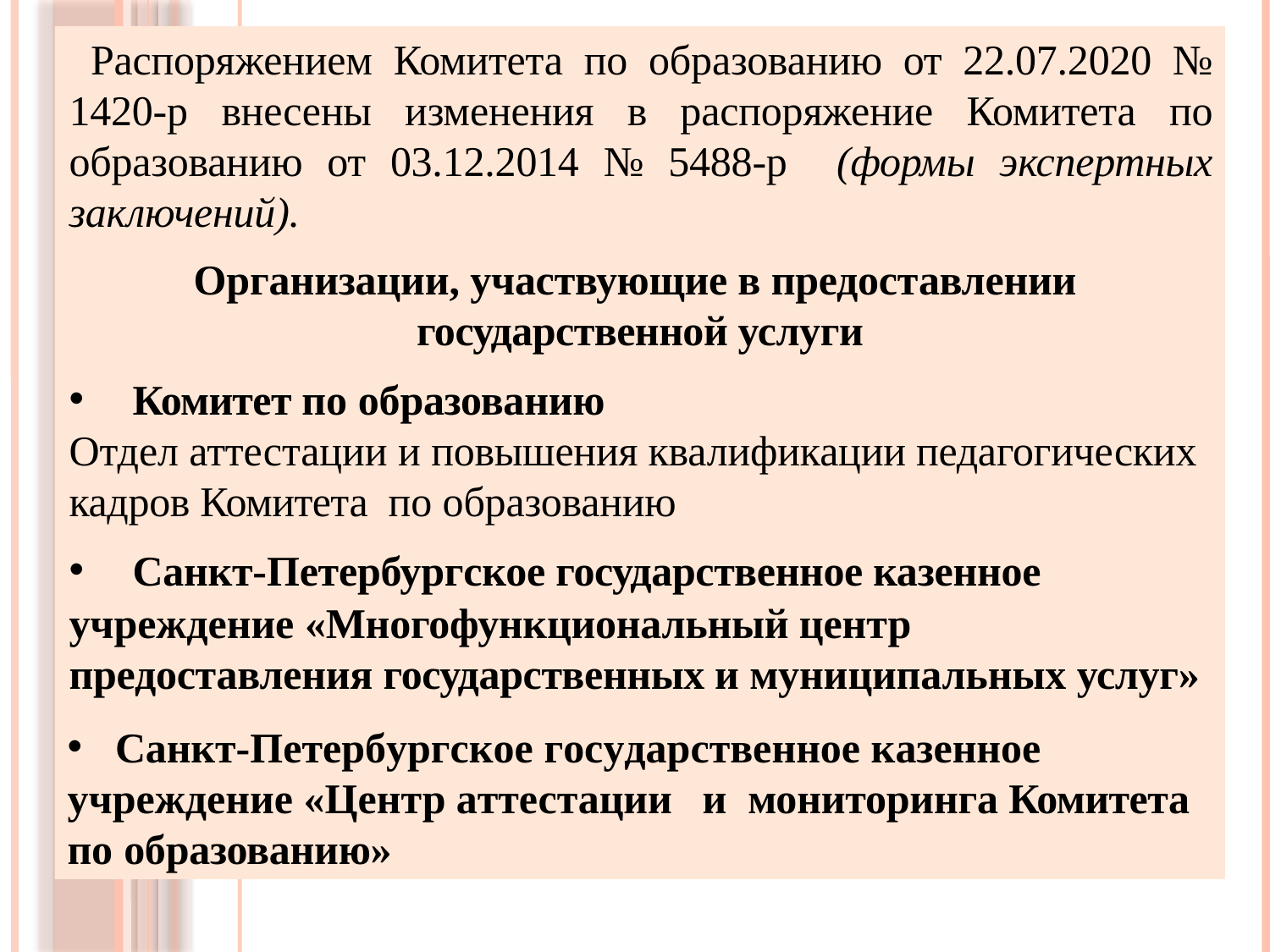

Распоряжением Комитета по образованию от 22.07.2020 № 1420-р внесены изменения в распоряжение Комитета по образованию от 03.12.2014 № 5488-р  (формы экспертных заключений).

Организации, участвующие в предоставлении  государственной услуги

Комитет по образованию
Отдел аттестации и повышения квалификации педагогических кадров Комитета  по образованию

Санкт-Петербургское государственное казенное
учреждение «Многофункциональный центр предоставления государственных и муниципальных услуг»

Санкт-Петербургское государственное казенное
учреждение «Центр аттестации	и  мониторинга Комитета по образованию»